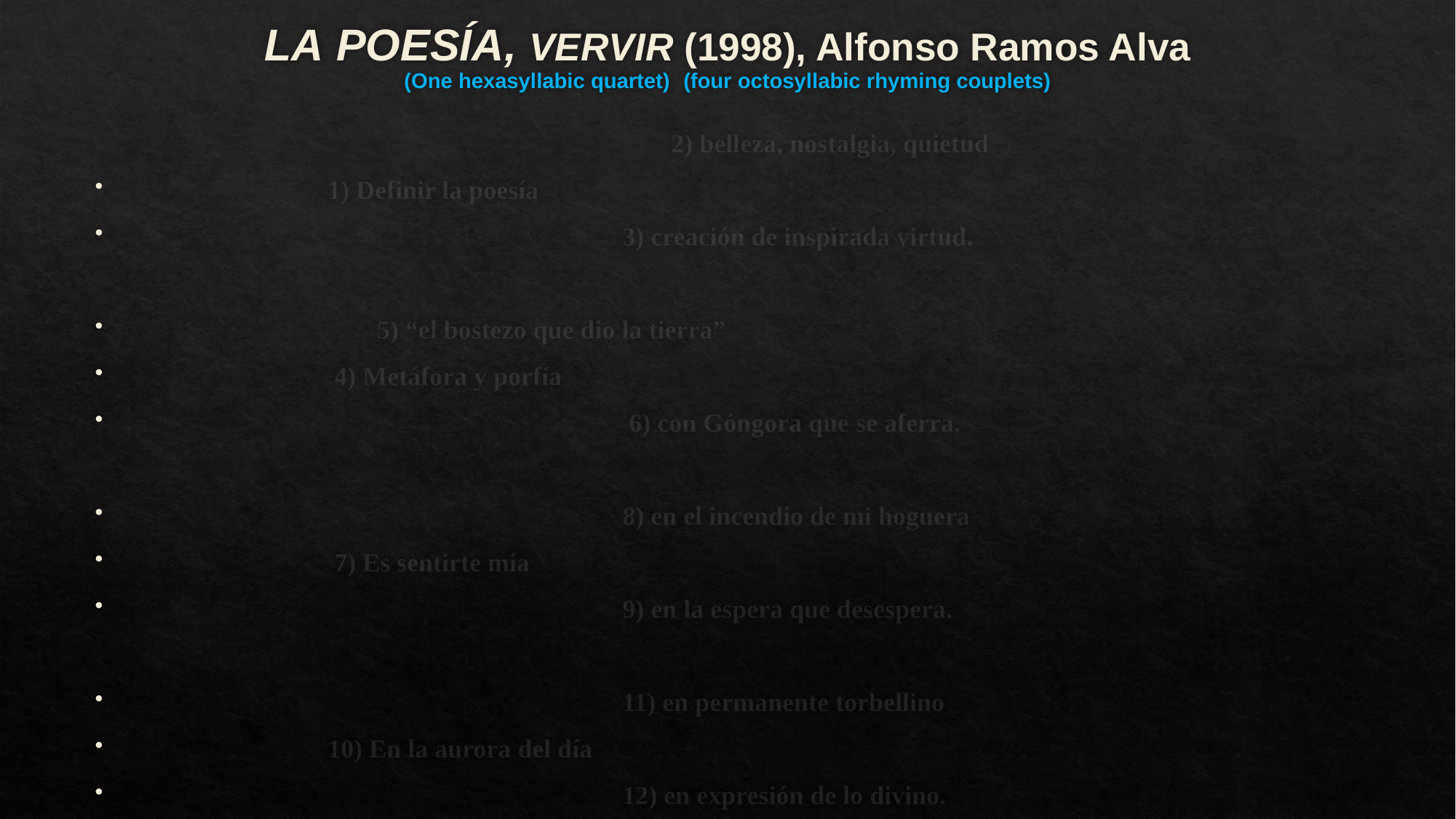

# LA POESÍA, VERVIR (1998), Alfonso Ramos Alva (One hexasyllabic quartet)		(four octosyllabic rhyming couplets)
                                                                            	 2) belleza, nostalgia, quietud
                              1) Definir la poesía
                                                                       	3) creación de inspirada virtud.

                       						     	5) “el bostezo que dio la tierra”
                               4) Metáfora y porfía
                                                                       	 6) con Góngora que se aferra.

                                                                        	8) en el incendio de mi hoguera
                               7) Es sentirte mía
                                                                        	9) en la espera que desespera.

                                                                        	11) en permanente torbellino
                              10) En la aurora del día
                                                                        	12) en expresión de lo divino.